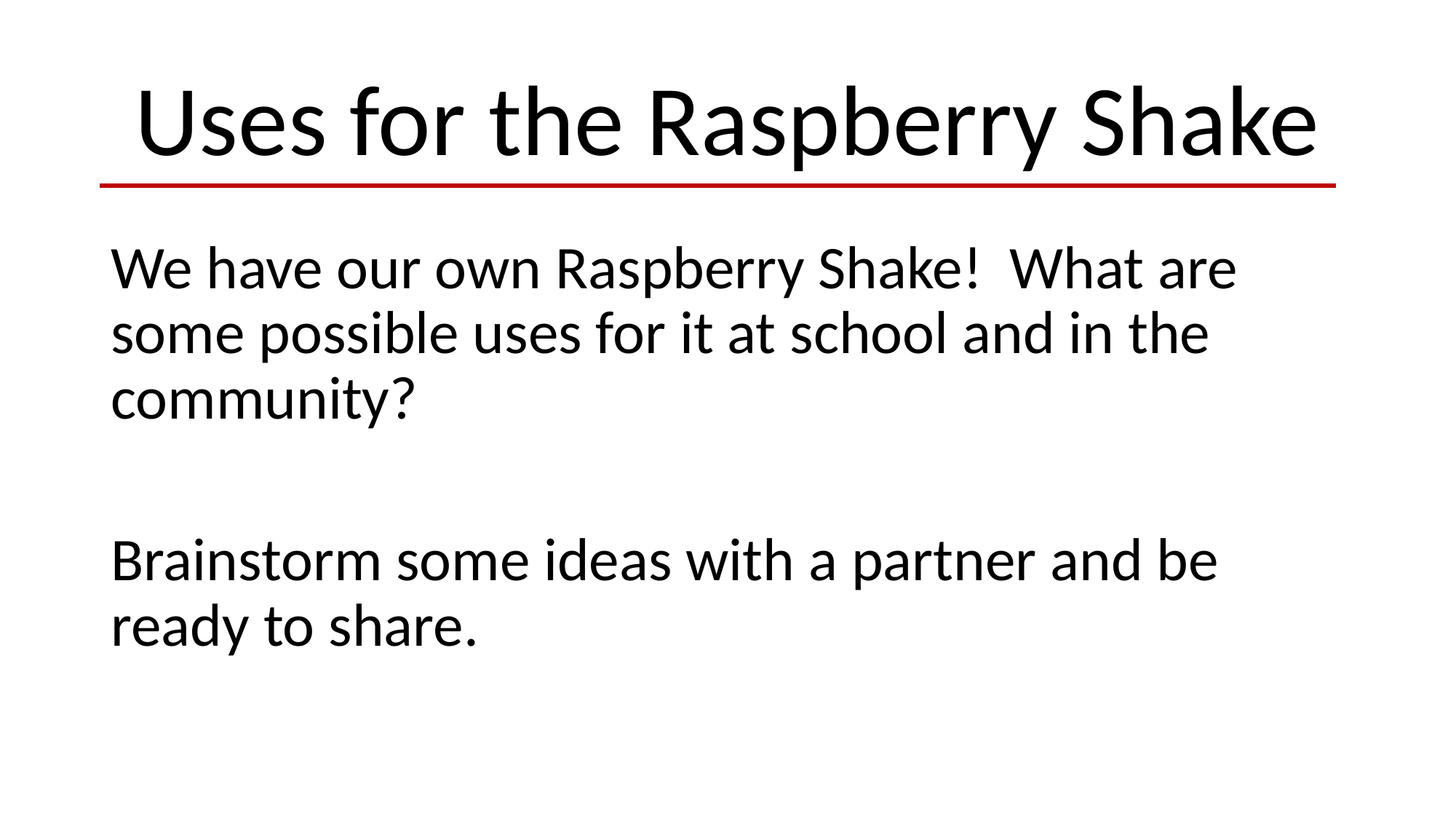

# Uses for the Raspberry Shake
We have our own Raspberry Shake!  What are some possible uses for it at school and in the community?

Brainstorm some ideas with a partner and be ready to share.